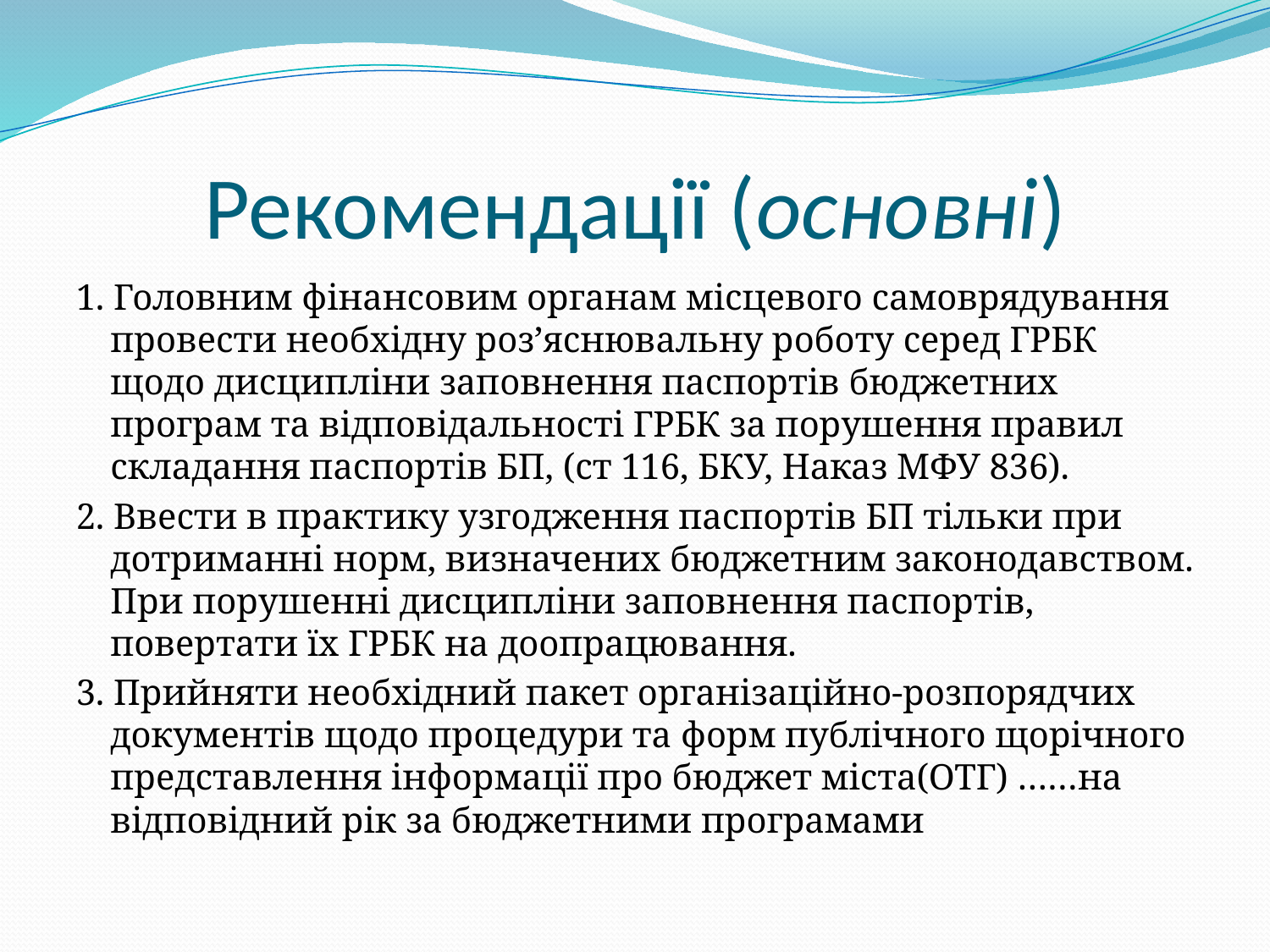

# Рекомендації (основні)
1. Головним фінансовим органам місцевого самоврядування провести необхідну роз’яснювальну роботу серед ГРБК щодо дисципліни заповнення паспортів бюджетних програм та відповідальності ГРБК за порушення правил складання паспортів БП, (ст 116, БКУ, Наказ МФУ 836).
2. Ввести в практику узгодження паспортів БП тільки при дотриманні норм, визначених бюджетним законодавством. При порушенні дисципліни заповнення паспортів, повертати їх ГРБК на доопрацювання.
3. Прийняти необхідний пакет організаційно-розпорядчих документів щодо процедури та форм публічного щорічного представлення інформації про бюджет міста(ОТГ) ……на відповідний рік за бюджетними програмами